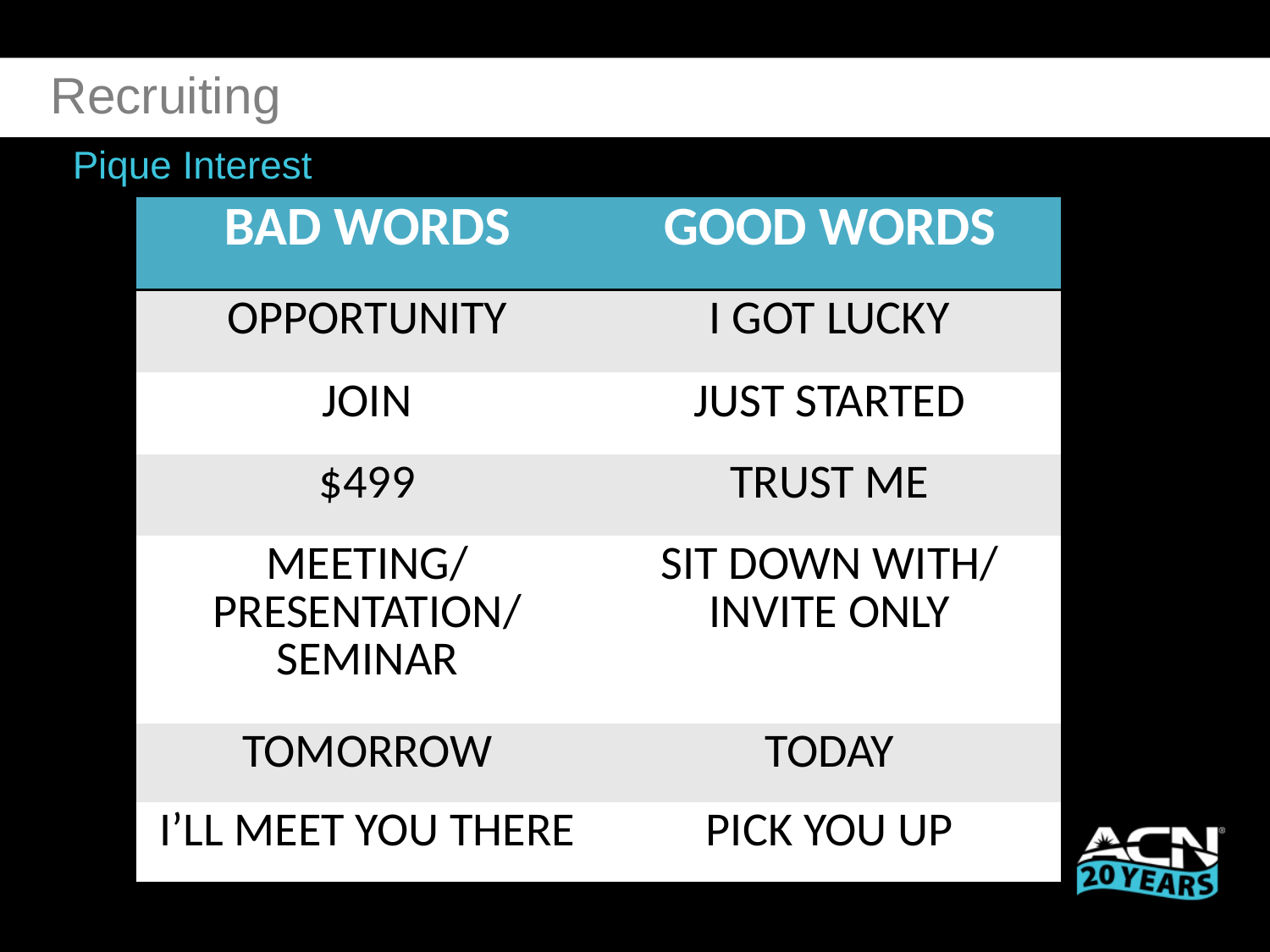

Recruiting

Pique Interest
| BAD WORDS | GOOD WORDS |
| --- | --- |
| OPPORTUNITY | I GOT LUCKY |
| JOIN | JUST STARTED |
| $499 | TRUST ME |
| MEETING/ PRESENTATION/ SEMINAR | SIT DOWN WITH/ INVITE ONLY |
| TOMORROW | TODAY |
| I’LL MEET YOU THERE | PICK YOU UP |